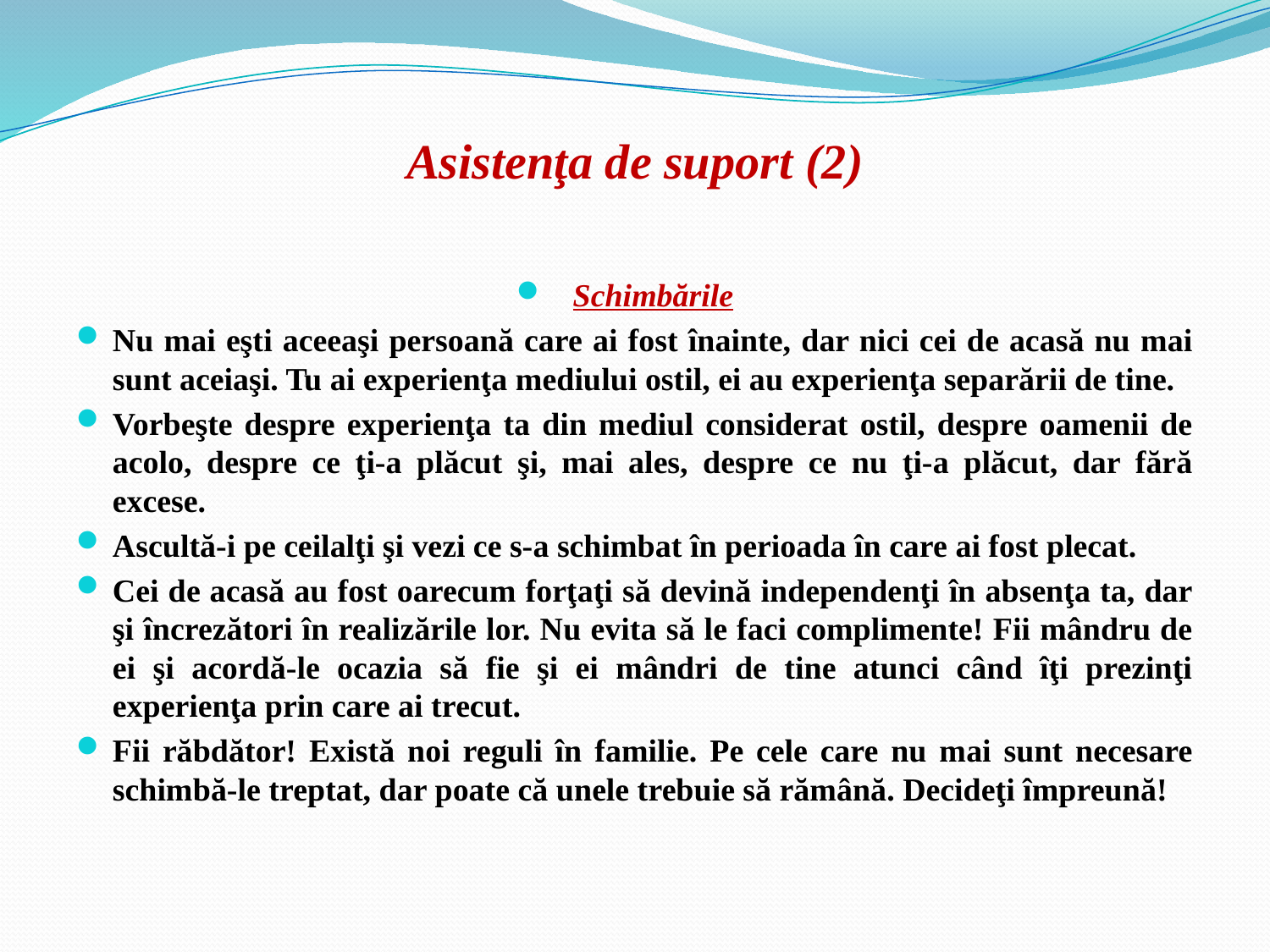

# Asistenţa de suport (2)
Schimbările
Nu mai eşti aceeaşi persoană care ai fost înainte, dar nici cei de acasă nu mai sunt aceiaşi. Tu ai experienţa mediului ostil, ei au experienţa separării de tine.
Vorbeşte despre experienţa ta din mediul considerat ostil, despre oamenii de acolo, despre ce ţi-a plăcut şi, mai ales, despre ce nu ţi-a plăcut, dar fără excese.
Ascultă-i pe ceilalţi şi vezi ce s-a schimbat în perioada în care ai fost plecat.
Cei de acasă au fost oarecum forţaţi să devină independenţi în absenţa ta, dar şi încrezători în realizările lor. Nu evita să le faci complimente! Fii mândru de ei şi acordă-le ocazia să fie şi ei mândri de tine atunci când îţi prezinţi experienţa prin care ai trecut.
Fii răbdător! Există noi reguli în familie. Pe cele care nu mai sunt necesare schimbă-le treptat, dar poate că unele trebuie să rămână. Decideţi împreună!